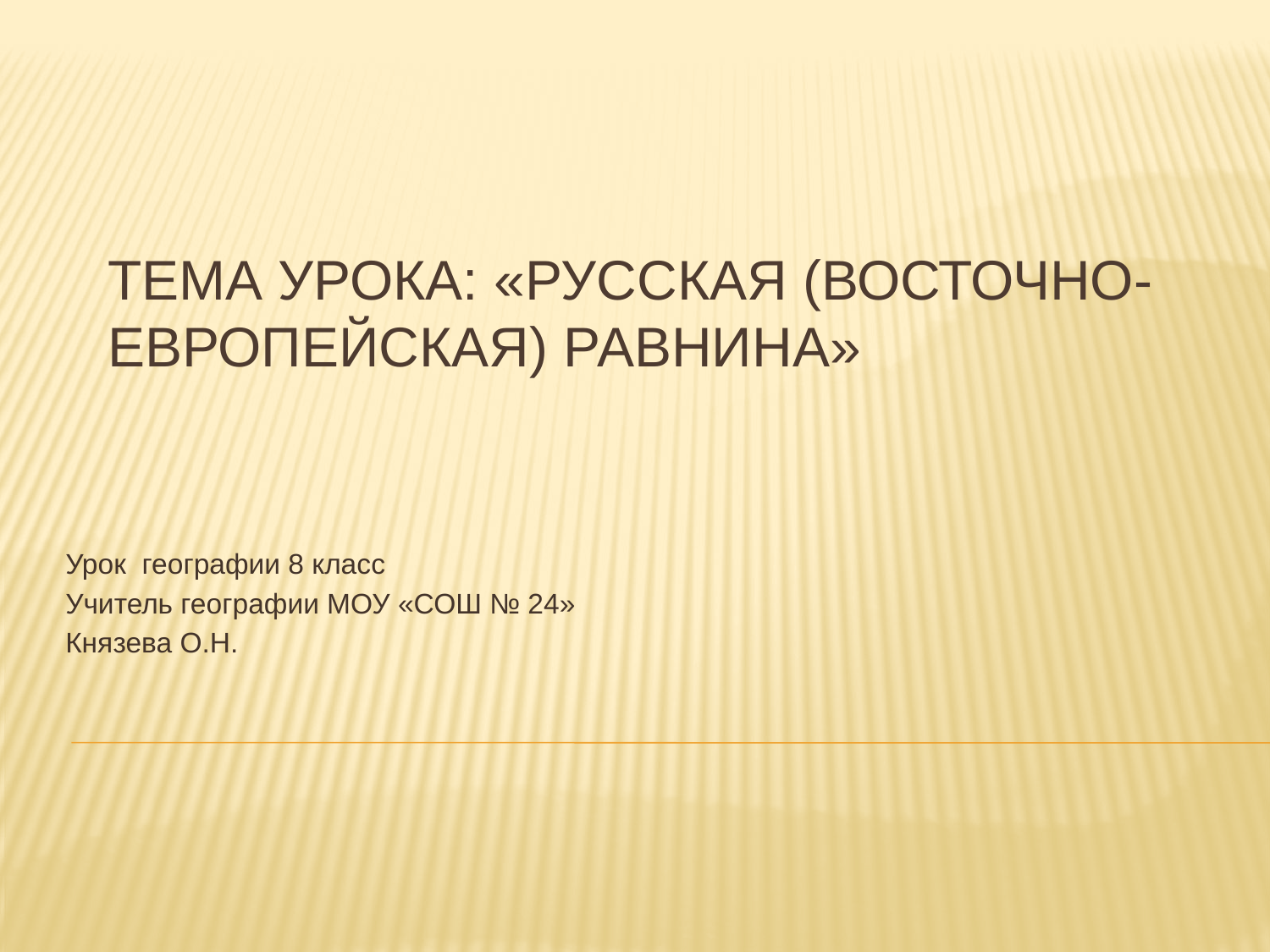

# Тема урока: «Русская (Восточно-Европейская) равнина»
Урок  географии 8 класс
Учитель географии МОУ «СОШ № 24»
Князева О.Н.